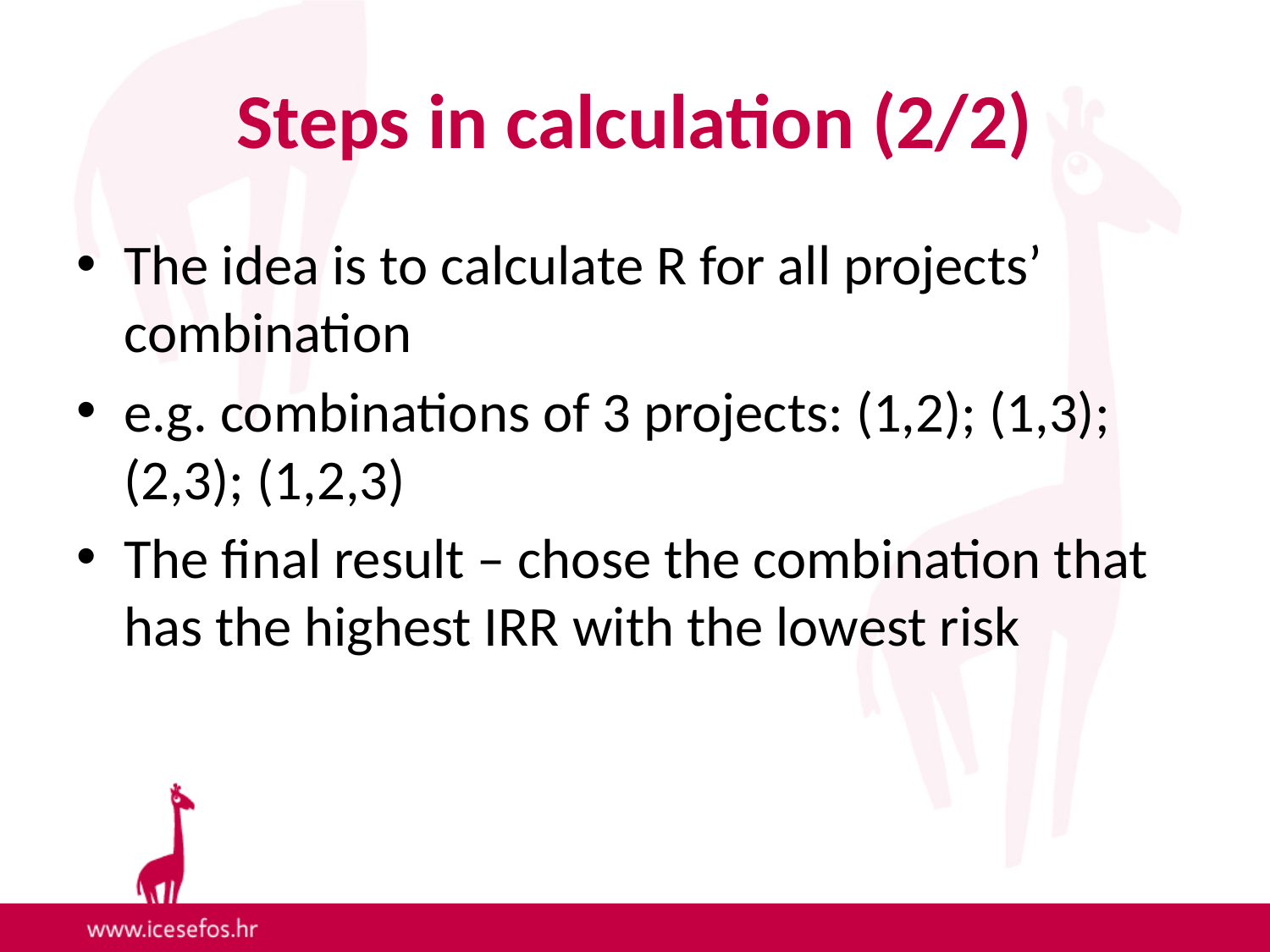

# Steps in calculation (2/2)
The idea is to calculate R for all projects’ combination
e.g. combinations of 3 projects: (1,2); (1,3); (2,3); (1,2,3)
The final result – chose the combination that has the highest IRR with the lowest risk